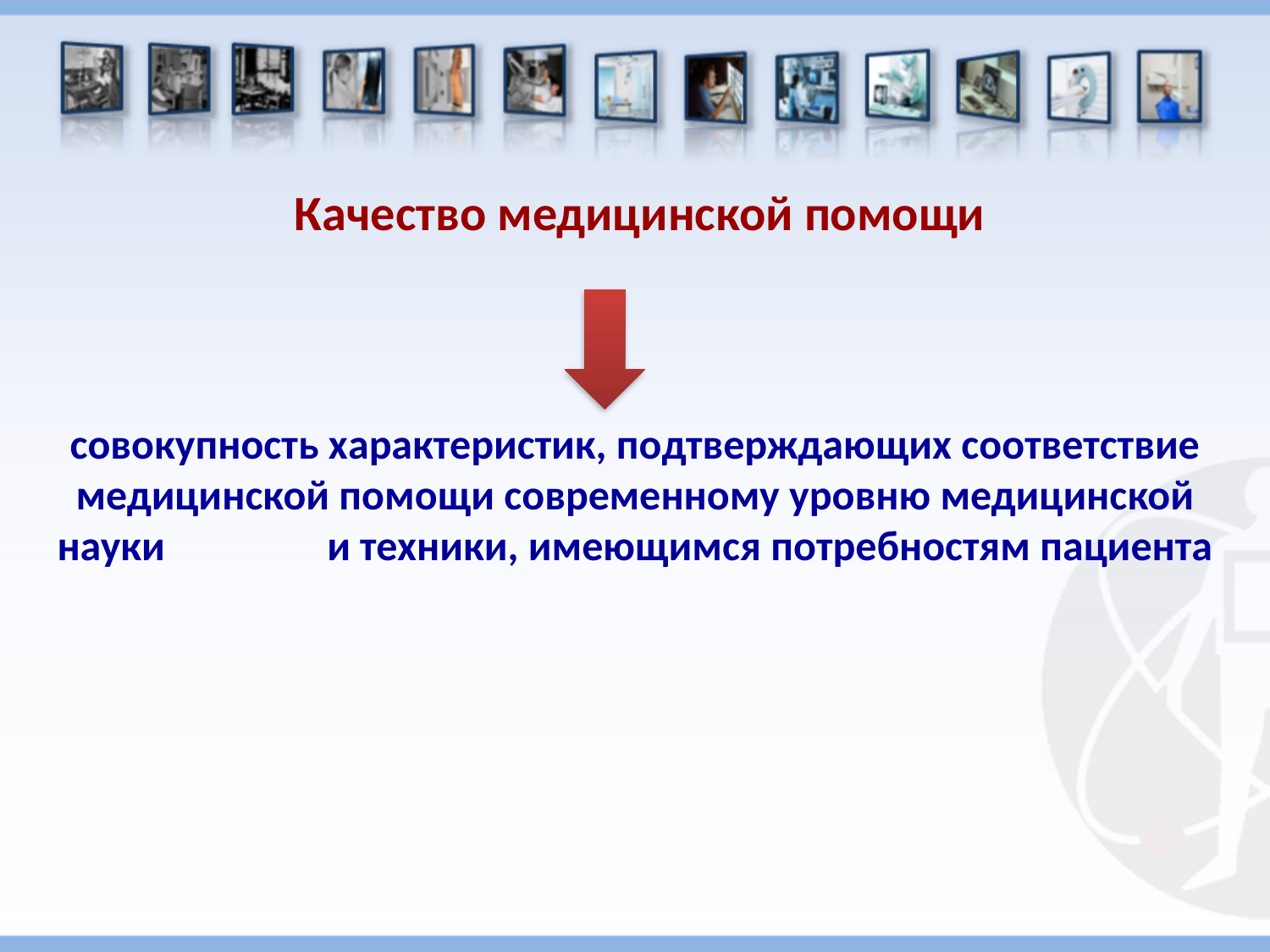

Качество медицинской помощи

совокупность характеристик, подтверждающих соответствие медицинской помощи современному уровню медицинской науки                 и техники, имеющимся потребностям пациента